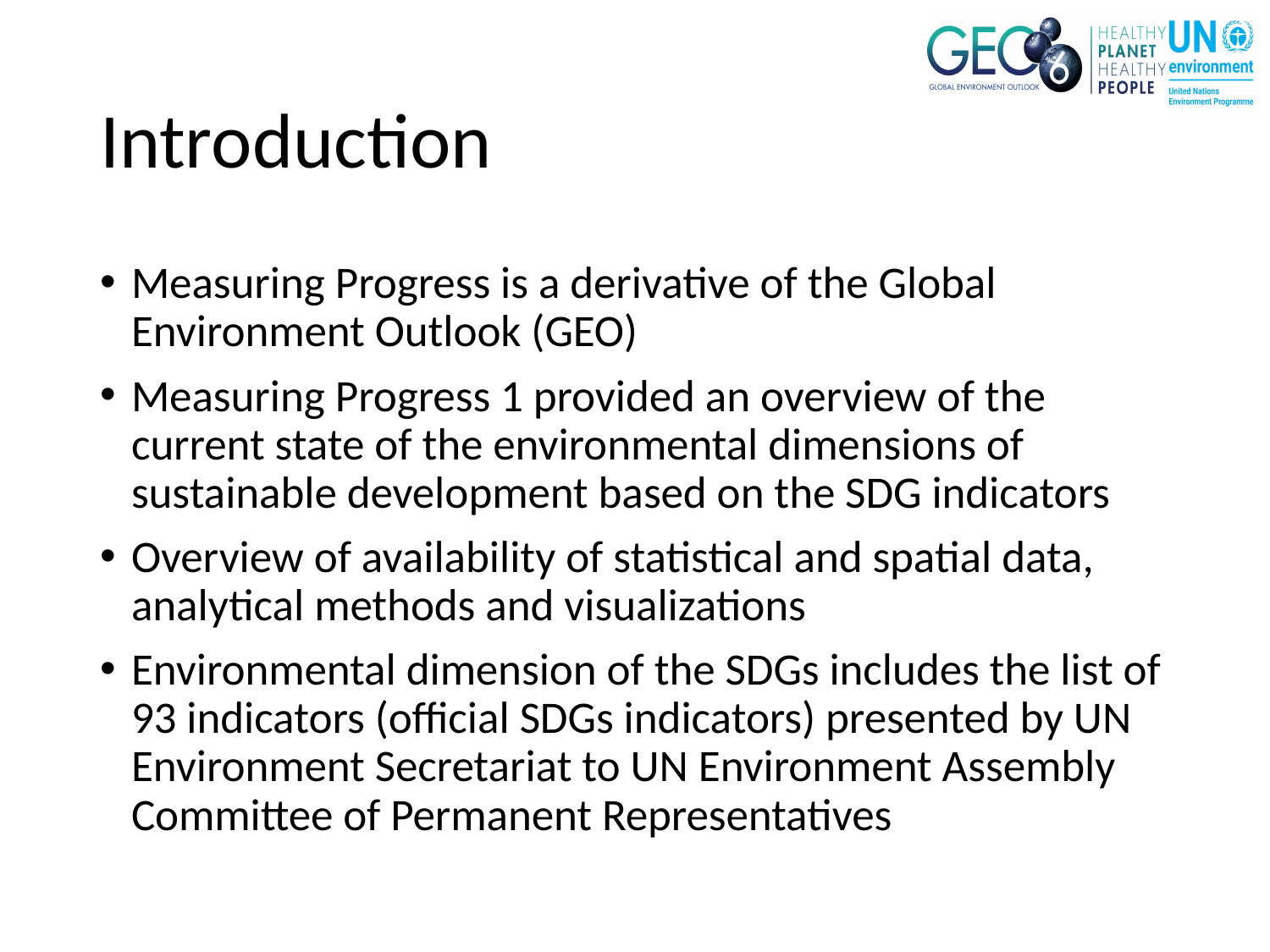

# Introduction
Measuring Progress is a derivative of the Global Environment Outlook (GEO)
Measuring Progress 1 provided an overview of the current state of the environmental dimensions of sustainable development based on the SDG indicators
Overview of availability of statistical and spatial data, analytical methods and visualizations
Environmental dimension of the SDGs includes the list of 93 indicators (official SDGs indicators) presented by UN Environment Secretariat to UN Environment Assembly Committee of Permanent Representatives